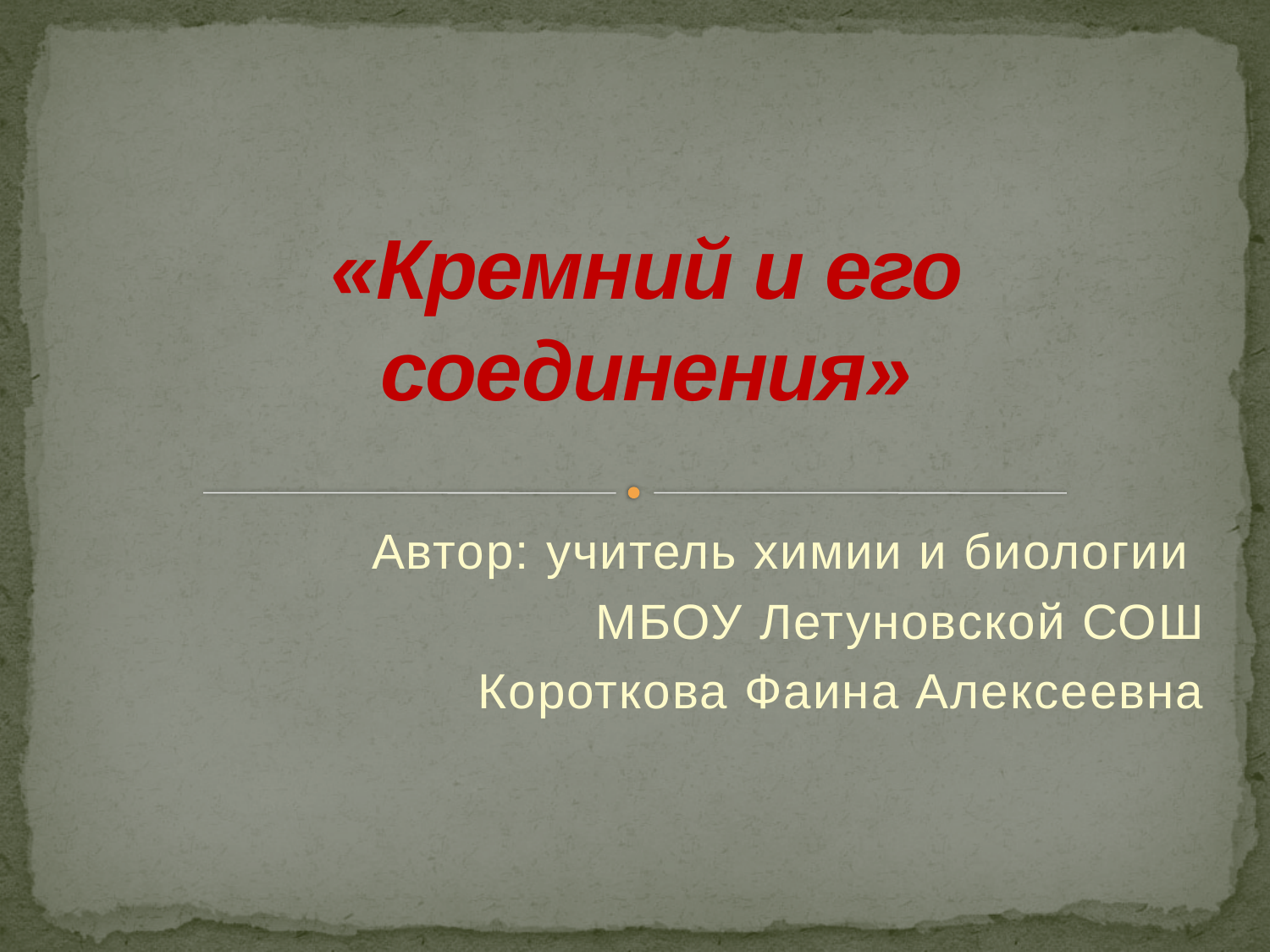

# «Кремний и его соединения»
Автор: учитель химии и биологии
МБОУ Летуновской СОШ
Короткова Фаина Алексеевна